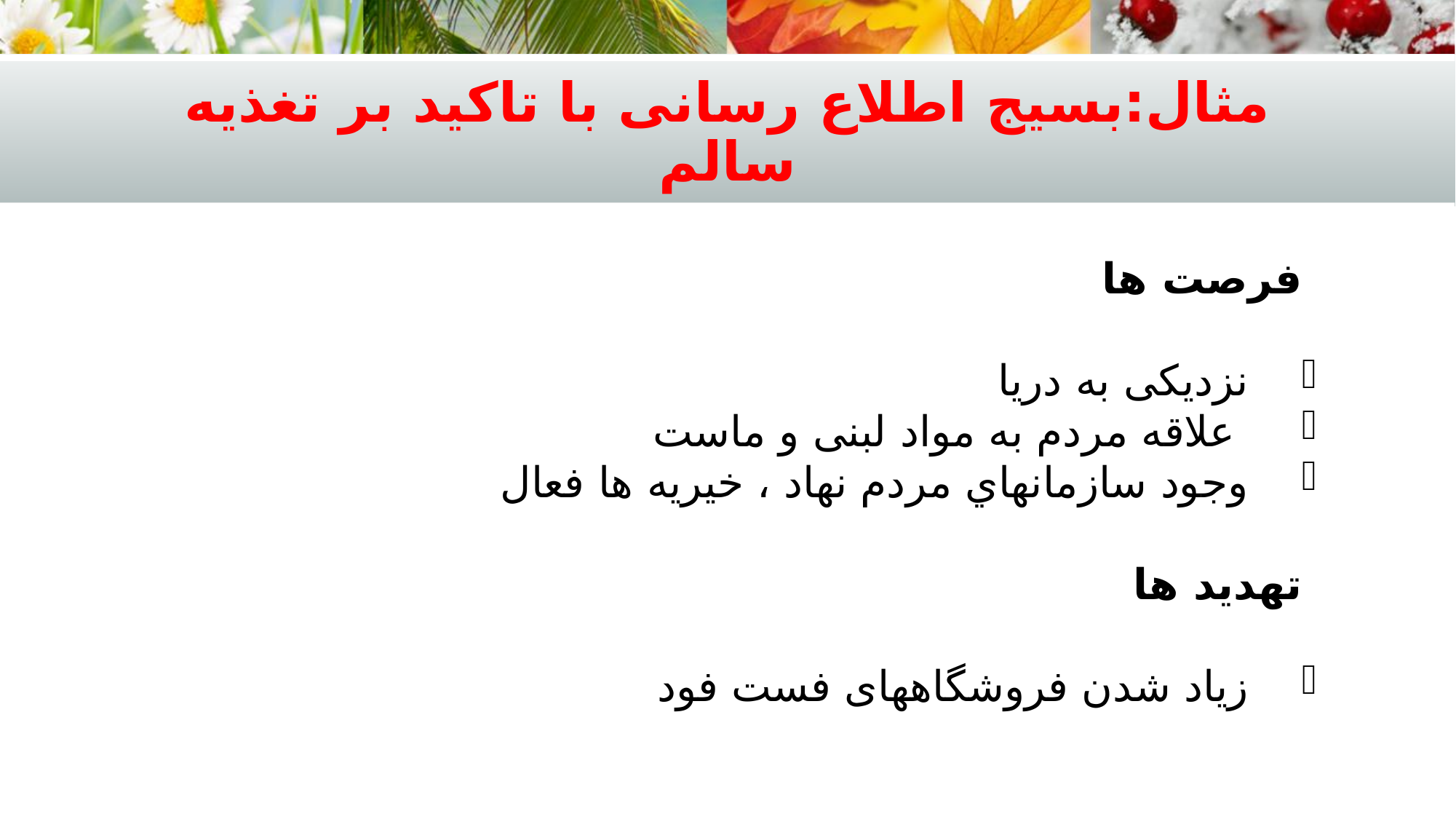

# مثال:بسیج اطلاع رسانی با تاکید بر تغذیه سالم
فرصت ها

نزدیکی به دریا
 علاقه مردم به مواد لبنی و ماست
وجود سازمانهاي مردم نهاد ، خیریه ها فعال

تهدید ها

زیاد شدن فروشگاههای فست فود